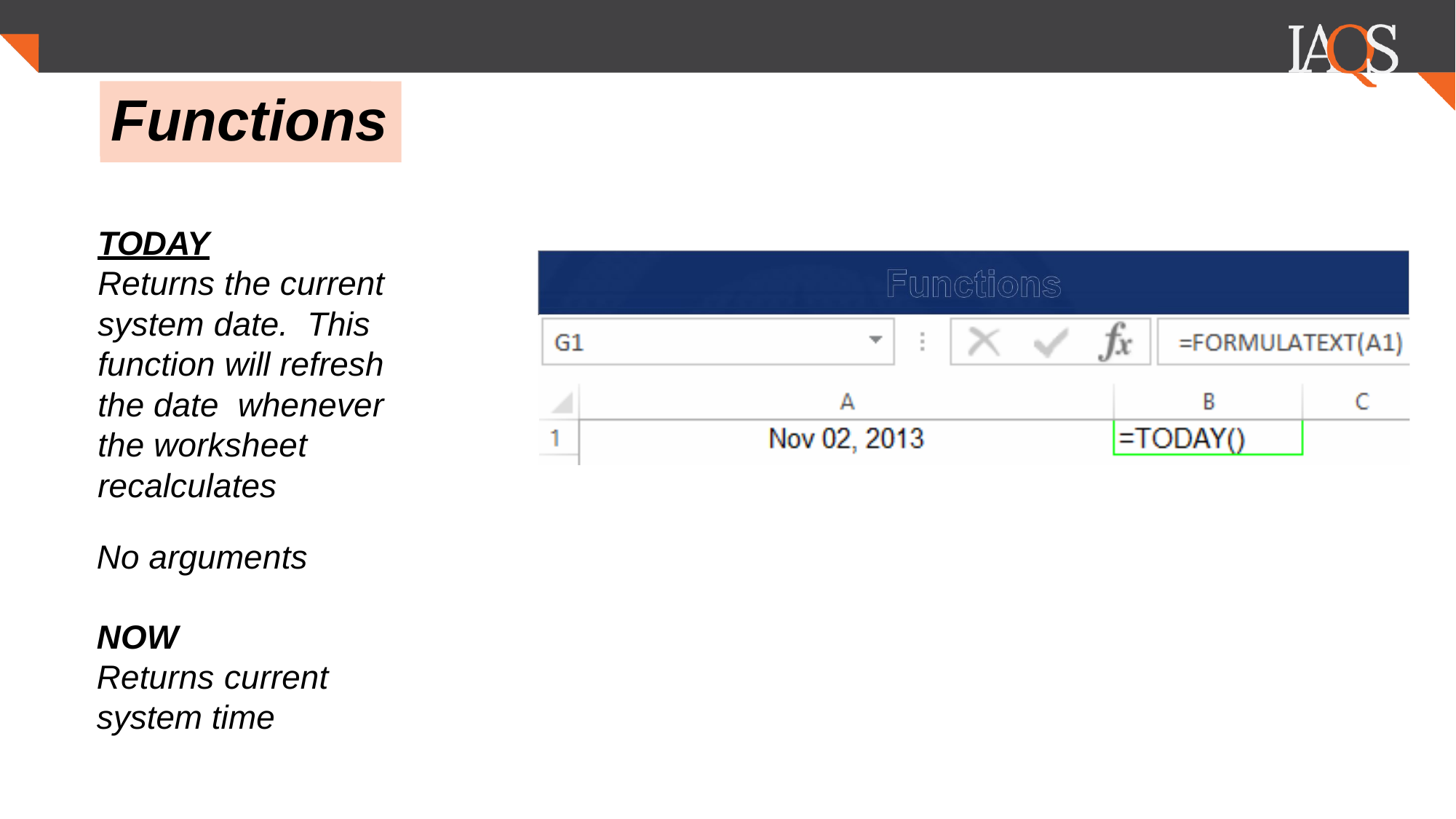

.

# Functions
TODAY
Returns the current system date.  This function will refresh the date  whenever the worksheet  recalculates

No arguments

NOW
Returns current system time